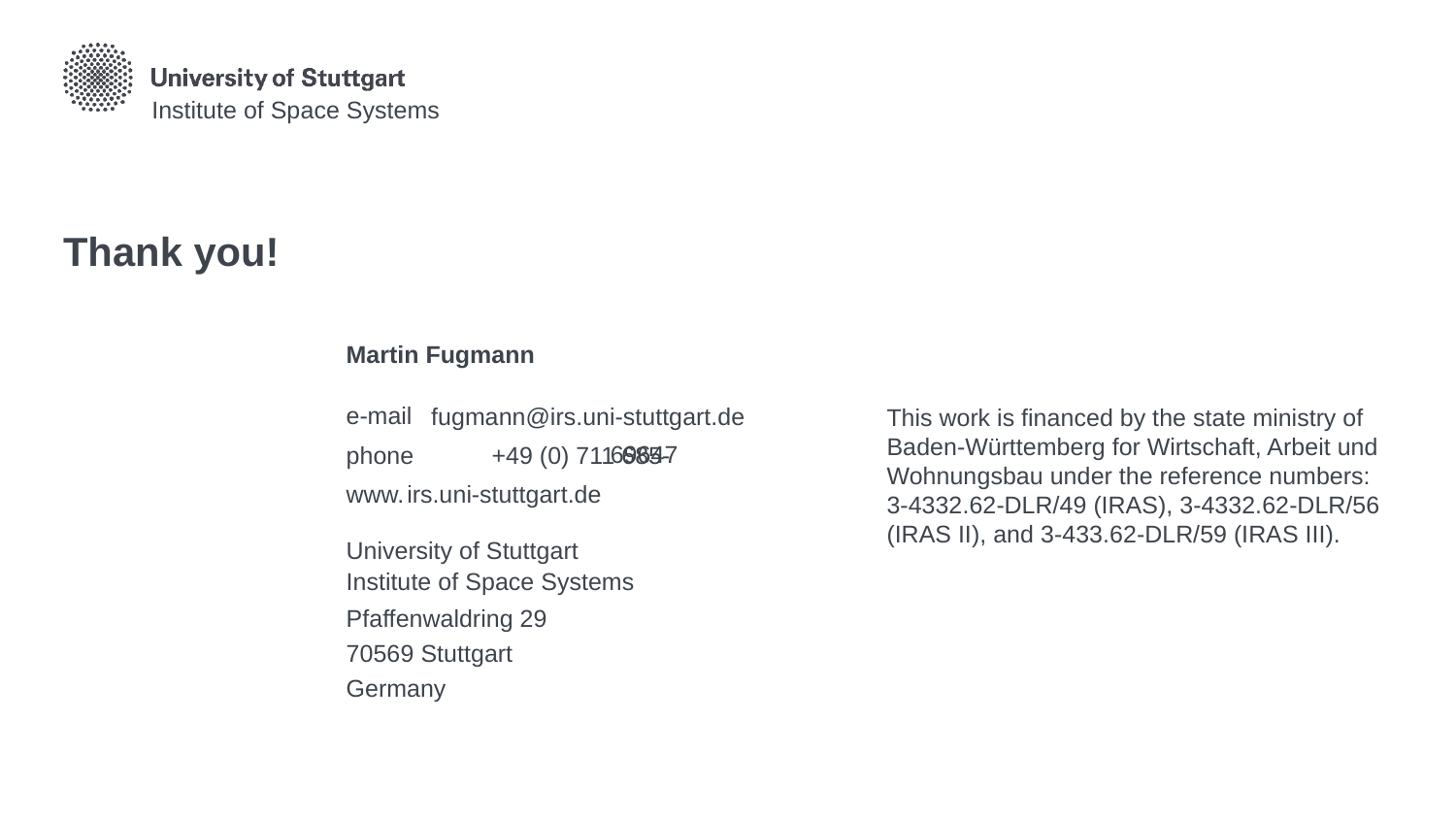

Institute of Space Systems
Martin Fugmann
fugmann@irs.uni-stuttgart.de
This work is financed by the state ministry of Baden-Württemberg for Wirtschaft, Arbeit und Wohnungsbau under the reference numbers:
3-4332.62-DLR/49 (IRAS), 3-4332.62-DLR/56 (IRAS II), and 3-433.62-DLR/59 (IRAS III).
69647
irs.uni-stuttgart.de
Institute of Space Systems
Pfaffenwaldring 29
70569 Stuttgart
Germany